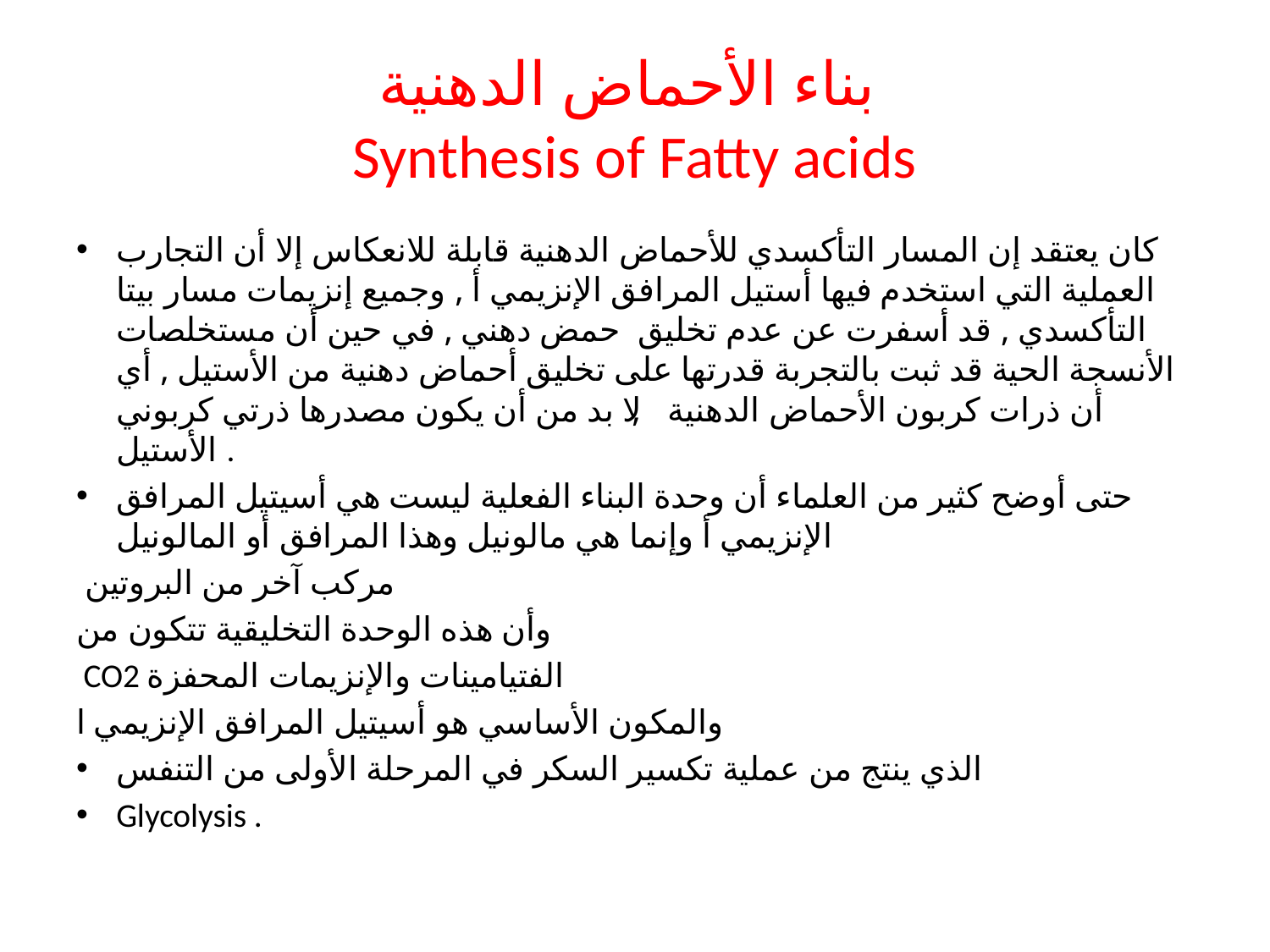

# بناء الأحماض الدهنية Synthesis of Fatty acids
كان يعتقد إن المسار التأكسدي للأحماض الدهنية قابلة للانعكاس إلا أن التجارب العملية التي استخدم فيها أستيل المرافق الإنزيمي أ , وجميع إنزيمات مسار بيتا التأكسدي , قد أسفرت عن عدم تخليق  حمض دهني , في حين أن مستخلصات الأنسجة الحية قد ثبت بالتجربة قدرتها على تخليق أحماض دهنية من الأستيل , أي أن ذرات كربون الأحماض الدهنية , لا بد من أن يكون مصدرها ذرتي كربوني الأستيل .
حتى أوضح كثير من العلماء أن وحدة البناء الفعلية ليست هي أسيتيل المرافق الإنزيمي أ وإنما هي مالونيل وهذا المرافق أو المالونيل
 مركب آخر من البروتين
وأن هذه الوحدة التخليقية تتكون من
 CO2 الفتيامينات والإنزيمات المحفزة
والمكون الأساسي هو أسيتيل المرافق الإنزيمي ا
الذي ينتج من عملية تكسير السكر في المرحلة الأولى من التنفس
Glycolysis .